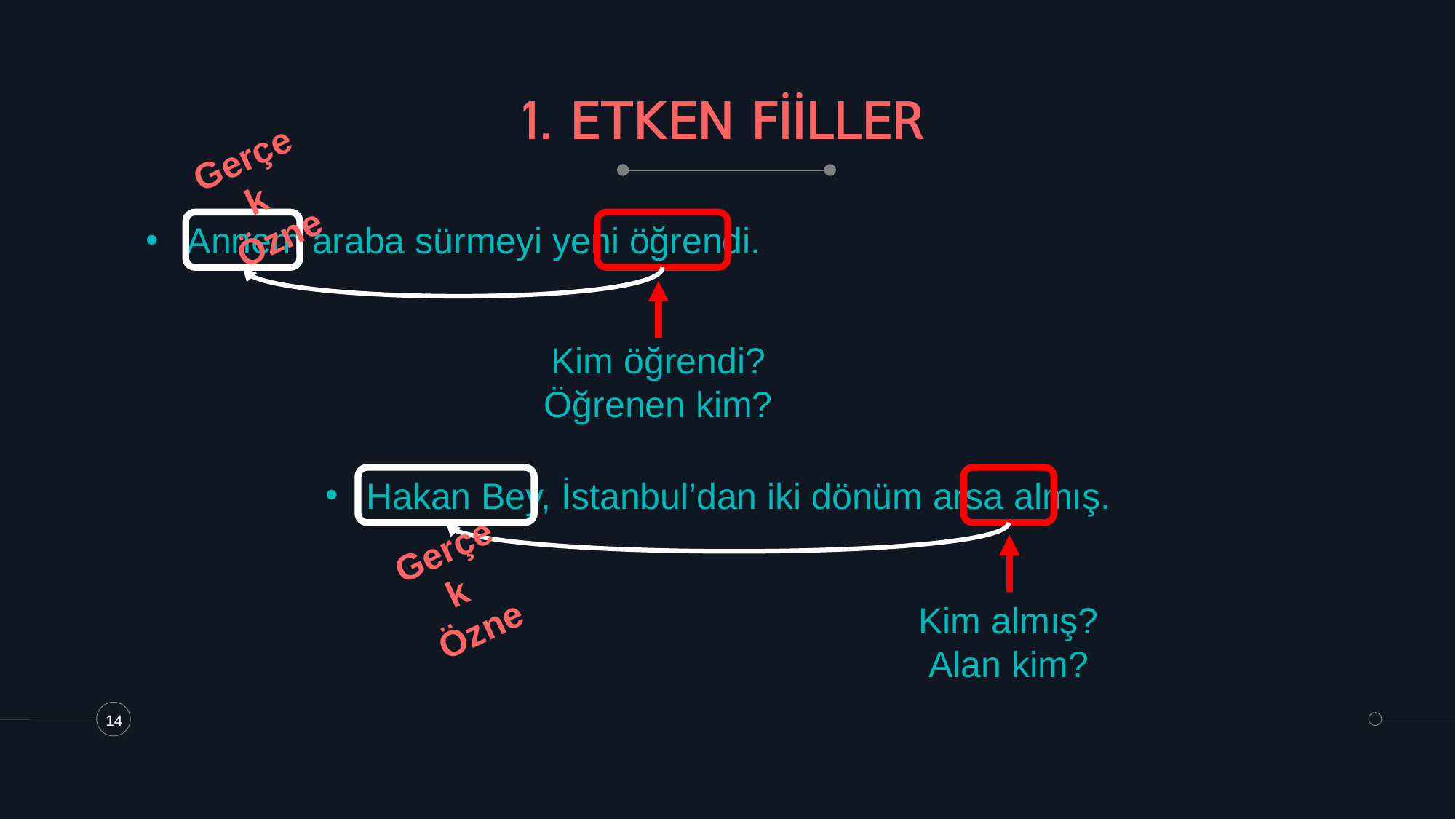

# 1. ETKEN FİİLLER
Gerçek
Özne

Annem araba sürmeyi yeni öğrendi.

Kim öğrendi?
Öğrenen kim?

Hakan Bey, İstanbul’dan iki dönüm arsa almış.
Gerçek
Özne
Kim almış?
Alan kim?
14